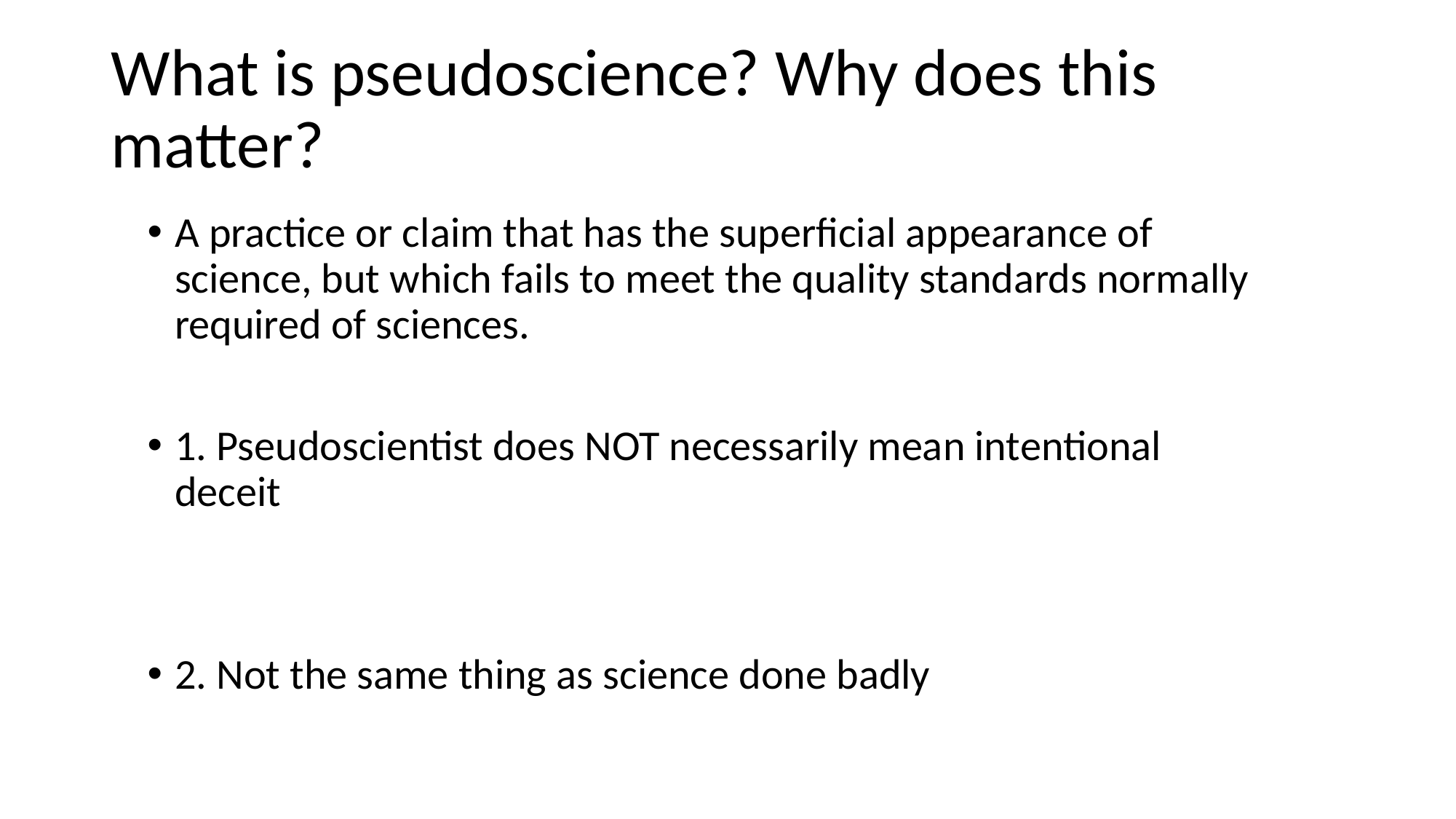

# What is pseudoscience? Why does this matter?
A practice or claim that has the superficial appearance of science, but which fails to meet the quality standards normally required of sciences.

1. Pseudoscientist does NOT necessarily mean intentional deceit

2. Not the same thing as science done badly

1